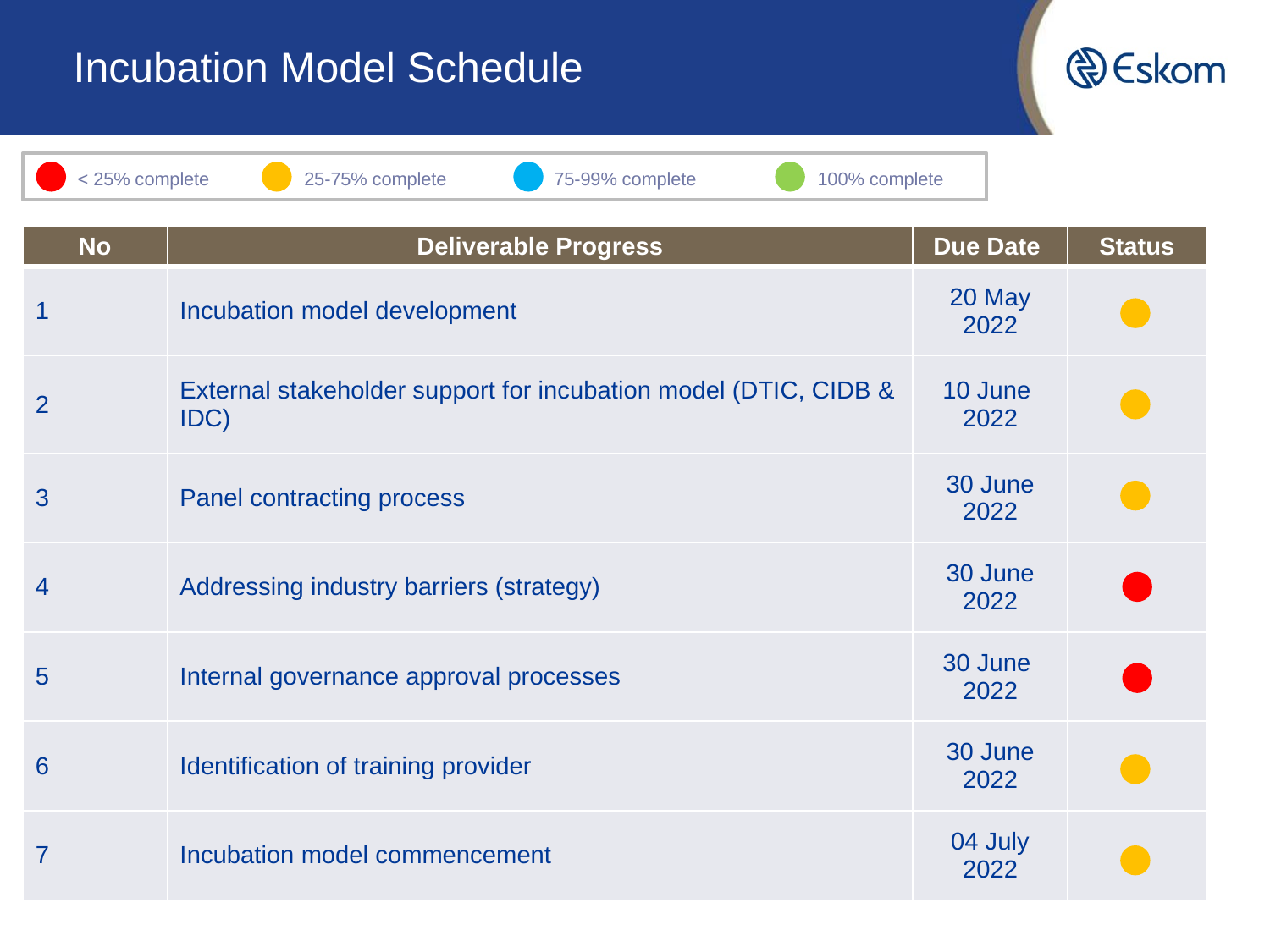

# Incubation Model Schedule

< 25% complete
25-75% complete
75-99% complete
100% complete

| No | Deliverable Progress | Due Date | Status |
| --- | --- | --- | --- |
| 1 | Incubation model development | 20 May 2022 |  |
| 2 | External stakeholder support for incubation model (DTIC, CIDB & IDC) | 10 June 2022 |  |
| 3 | Panel contracting process | 30 June 2022 |  |
| 4 | Addressing industry barriers (strategy) | 30 June 2022 |  |
| 5 | Internal governance approval processes | 30 June 2022 |  |
| 6 | Identification of training provider | 30 June 2022 |  |
| 7 | Incubation model commencement | 04 July 2022 |  |